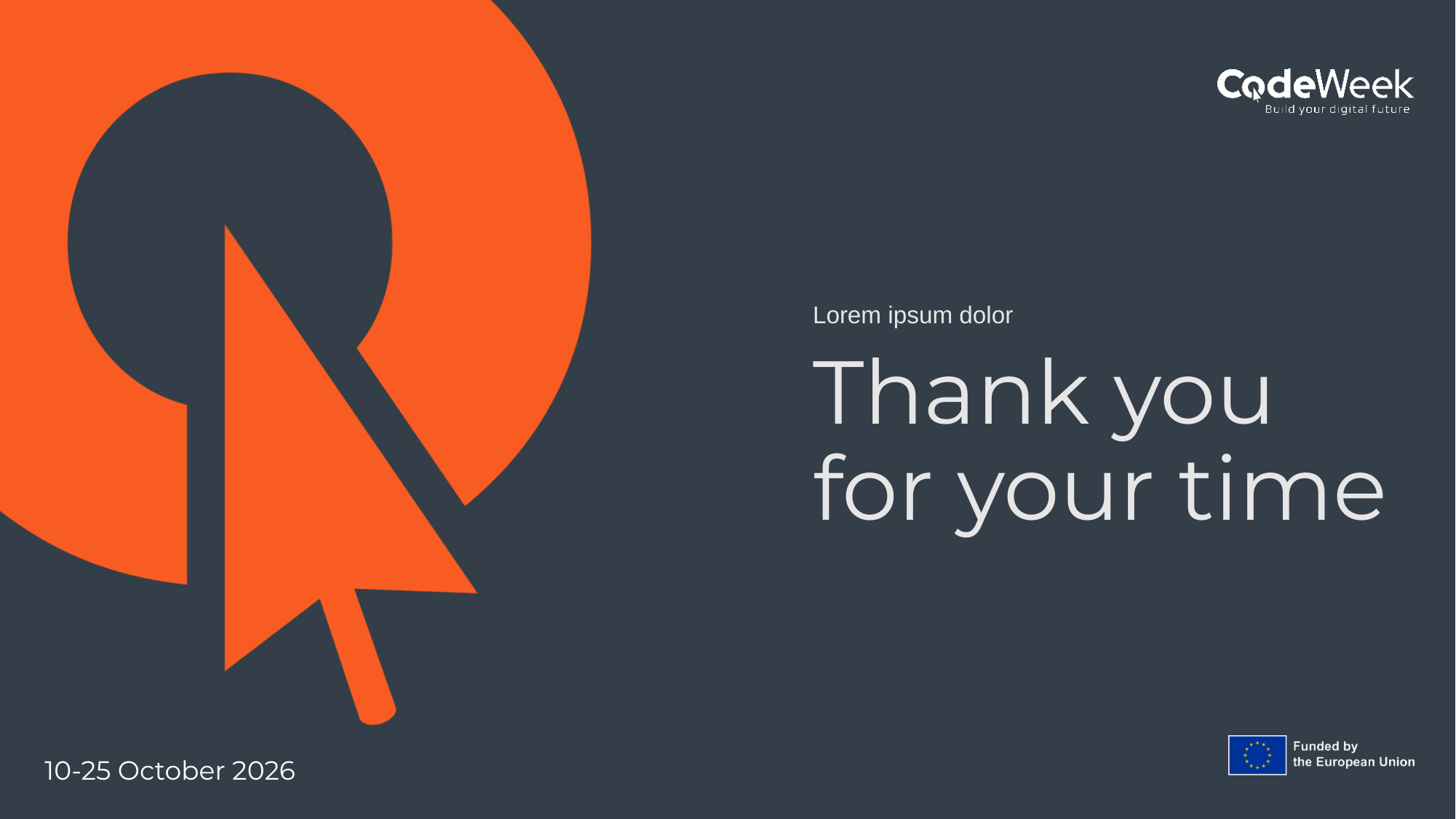

Lorem ipsum dolor
# Thank you for your time